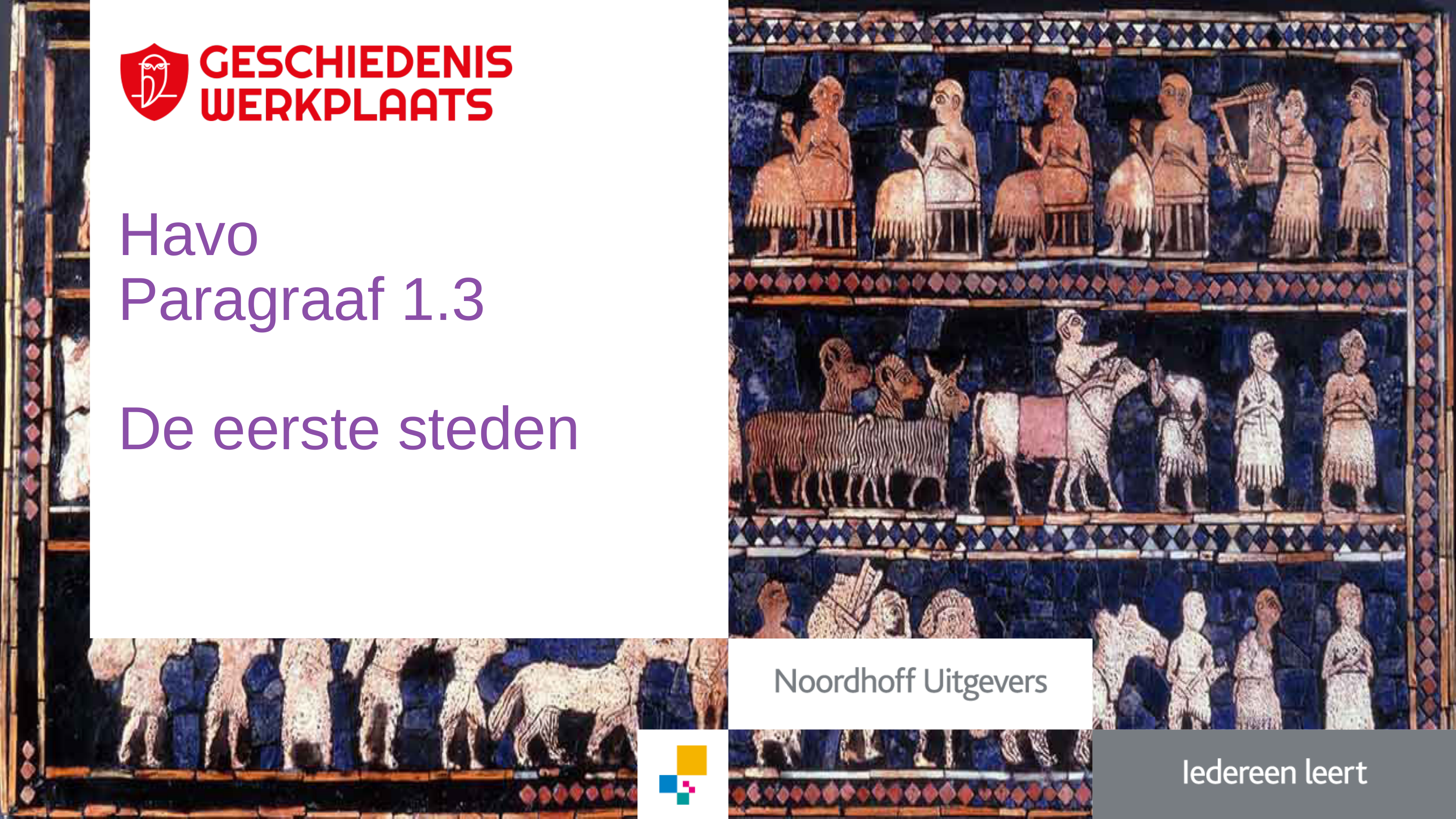

# Havo Paragraaf 1.3 De eerste steden